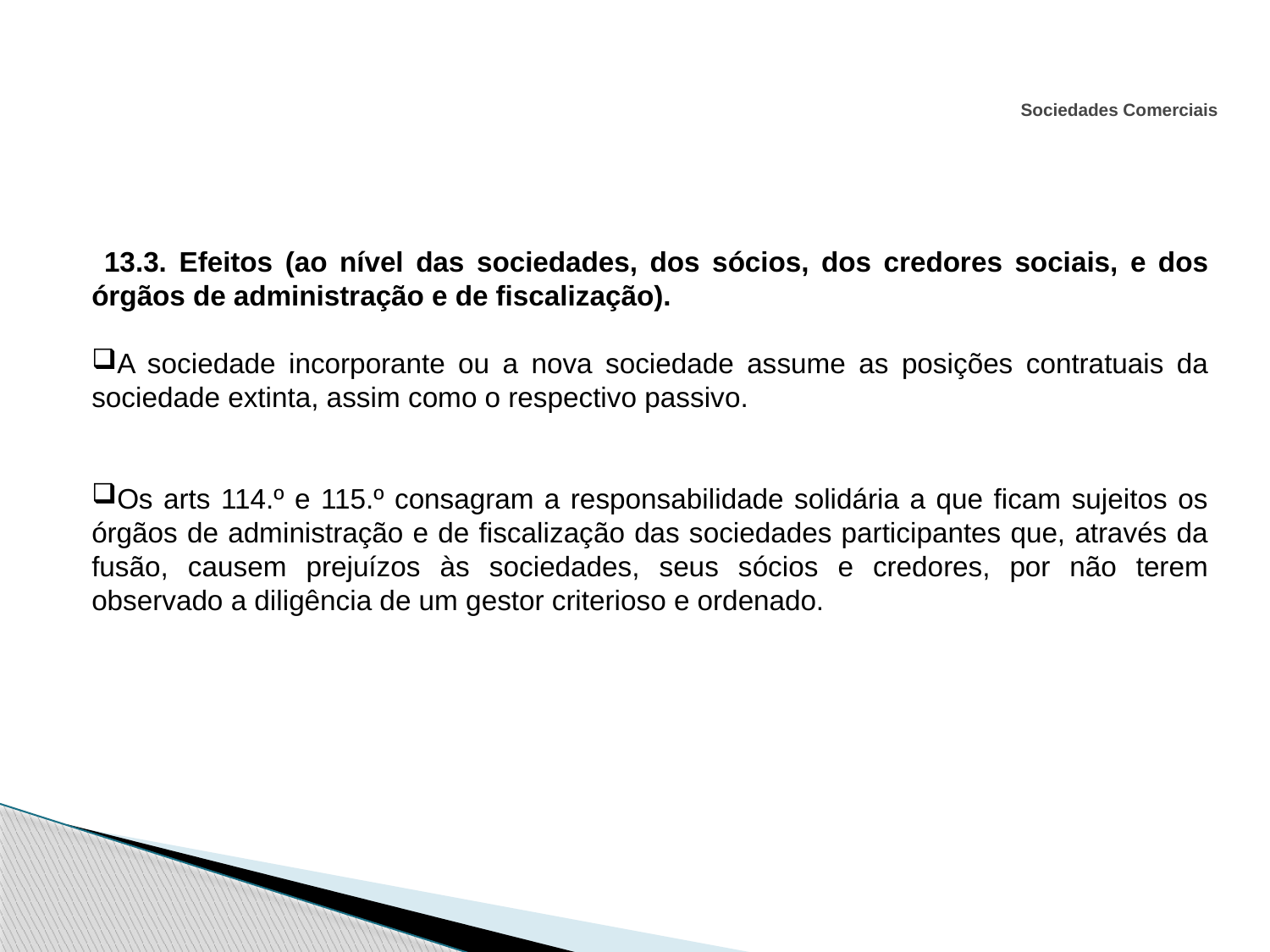

# Sociedades Comerciais
 13.3. Efeitos (ao nível das sociedades, dos sócios, dos credores sociais, e dos órgãos de administração e de fiscalização).

A sociedade incorporante ou a nova sociedade assume as posições contratuais da sociedade extinta, assim como o respectivo passivo.

Os arts 114.º e 115.º consagram a responsabilidade solidária a que ficam sujeitos os órgãos de administração e de fiscalização das sociedades participantes que, através da fusão, causem prejuízos às sociedades, seus sócios e credores, por não terem observado a diligência de um gestor criterioso e ordenado.